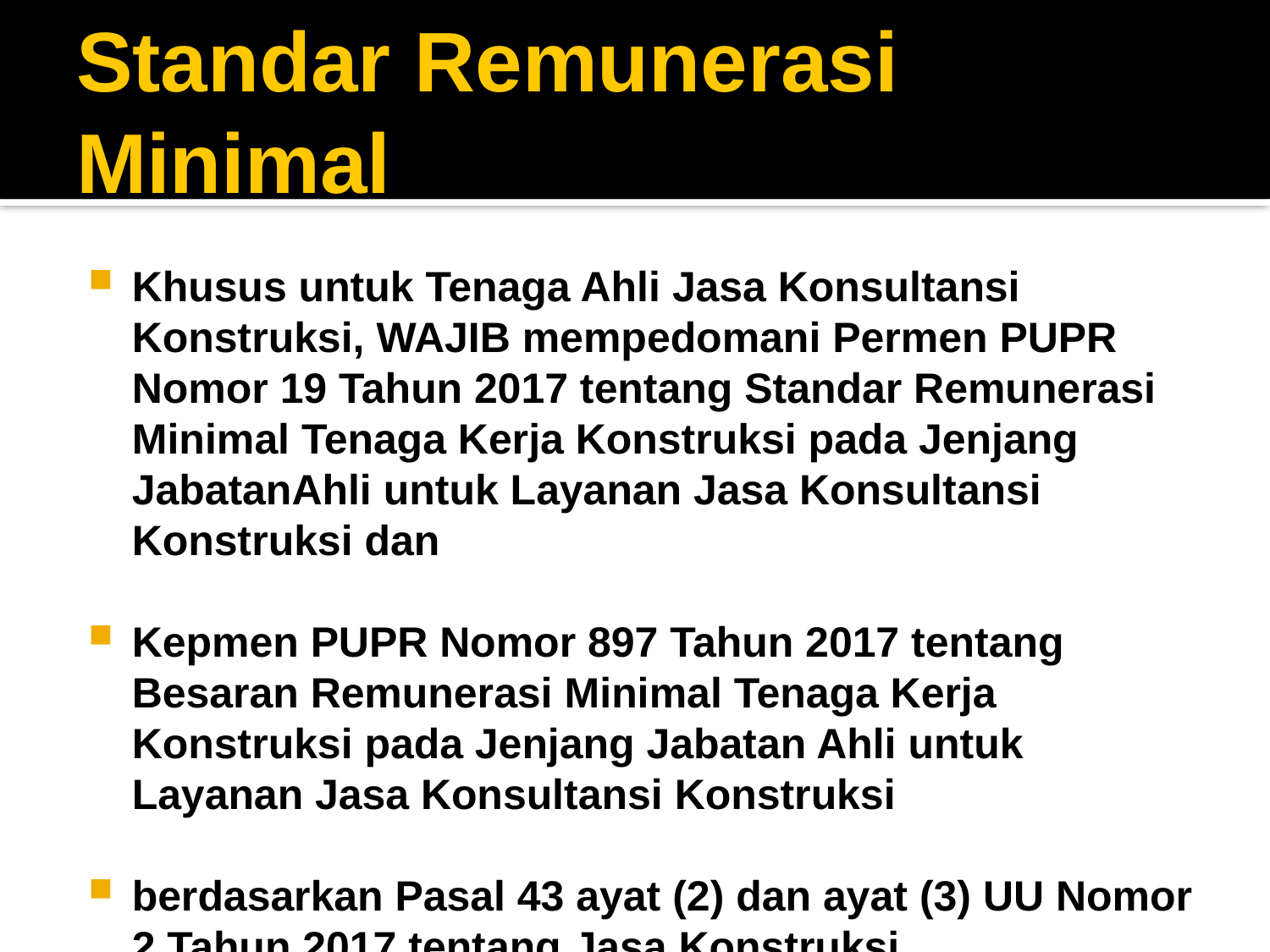

# Standar Remunerasi Minimal
Khusus untuk Tenaga Ahli Jasa Konsultansi Konstruksi, WAJIB mempedomani Permen PUPR Nomor 19 Tahun 2017 tentang Standar Remunerasi Minimal Tenaga Kerja Konstruksi pada Jenjang JabatanAhli untuk Layanan Jasa Konsultansi Konstruksi dan

Kepmen PUPR Nomor 897 Tahun 2017 tentang Besaran Remunerasi Minimal Tenaga Kerja Konstruksi pada Jenjang Jabatan Ahli untuk Layanan Jasa Konsultansi Konstruksi

berdasarkan Pasal 43 ayat (2) dan ayat (3) UU Nomor 2 Tahun 2017 tentang Jasa Konstruksi